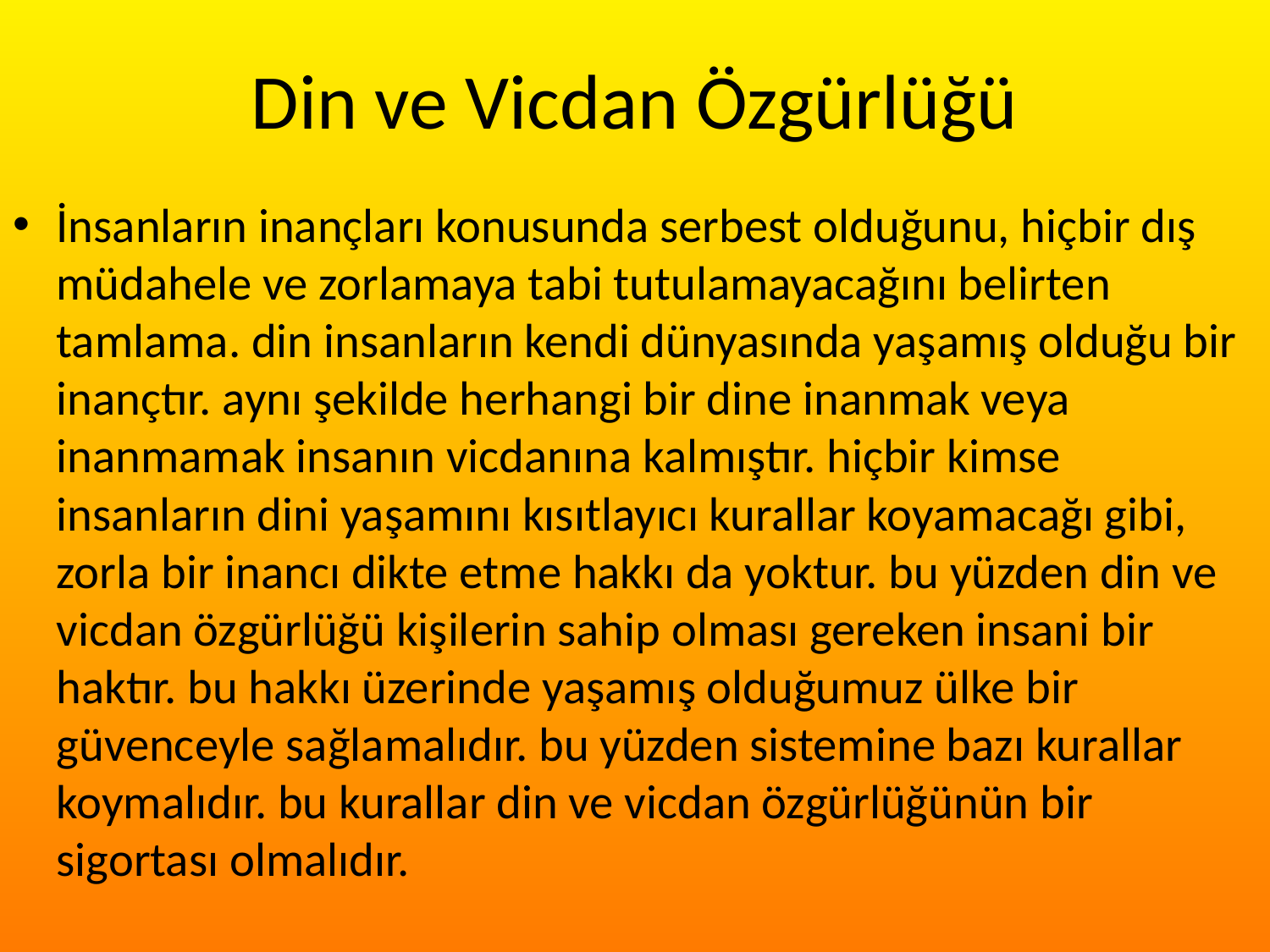

# Din ve Vicdan Özgürlüğü
İnsanların inançları konusunda serbest olduğunu, hiçbir dış müdahele ve zorlamaya tabi tutulamayacağını belirten tamlama. din insanların kendi dünyasında yaşamış olduğu bir inançtır. aynı şekilde herhangi bir dine inanmak veya inanmamak insanın vicdanına kalmıştır. hiçbir kimse insanların dini yaşamını kısıtlayıcı kurallar koyamacağı gibi, zorla bir inancı dikte etme hakkı da yoktur. bu yüzden din ve vicdan özgürlüğü kişilerin sahip olması gereken insani bir haktır. bu hakkı üzerinde yaşamış olduğumuz ülke bir güvenceyle sağlamalıdır. bu yüzden sistemine bazı kurallar koymalıdır. bu kurallar din ve vicdan özgürlüğünün bir sigortası olmalıdır.